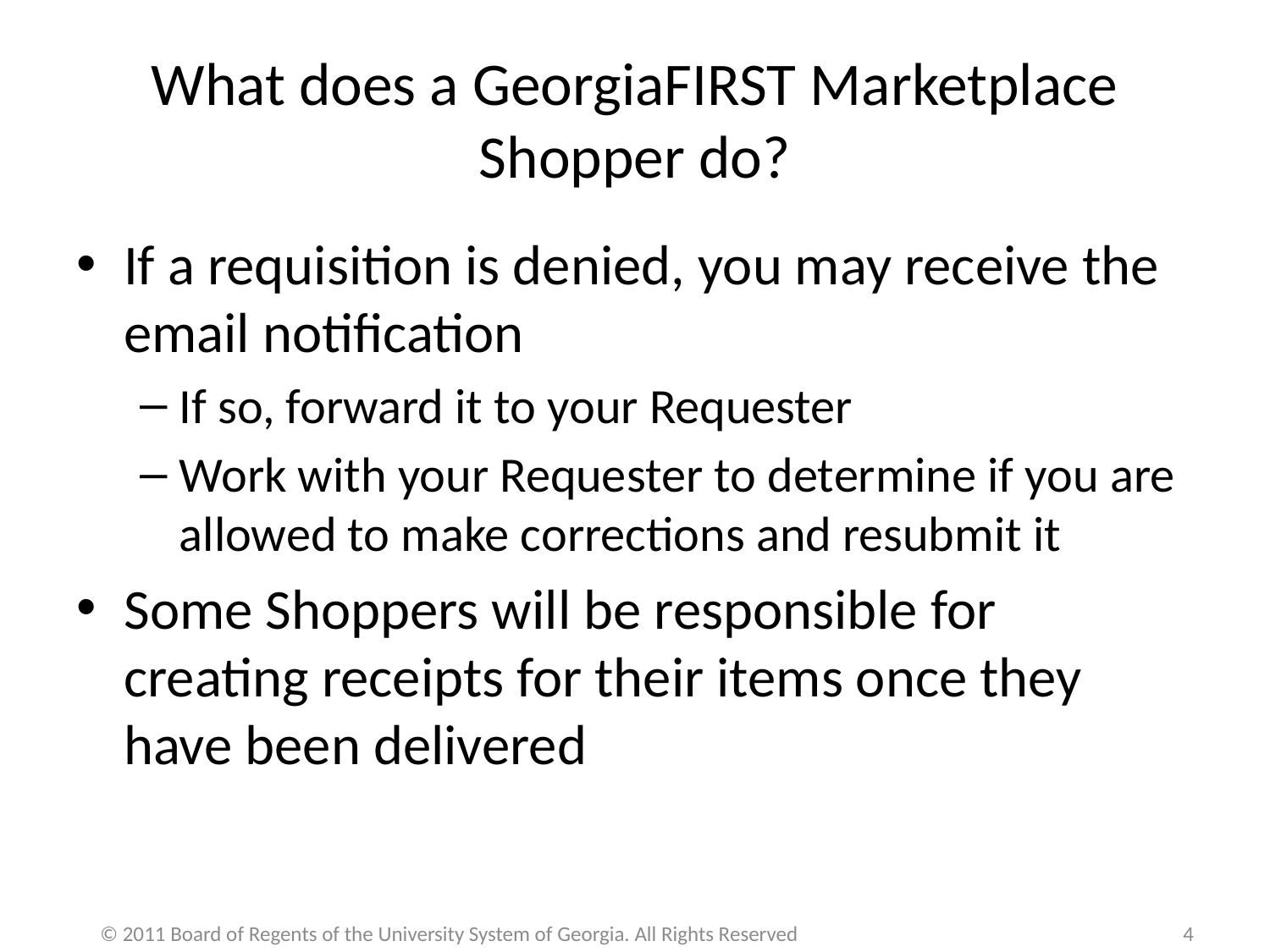

# What does a GeorgiaFIRST Marketplace Shopper do?
If a requisition is denied, you may receive the email notification
If so, forward it to your Requester
Work with your Requester to determine if you are allowed to make corrections and resubmit it
Some Shoppers will be responsible for creating receipts for their items once they have been delivered
© 2011 Board of Regents of the University System of Georgia. All Rights Reserved
4